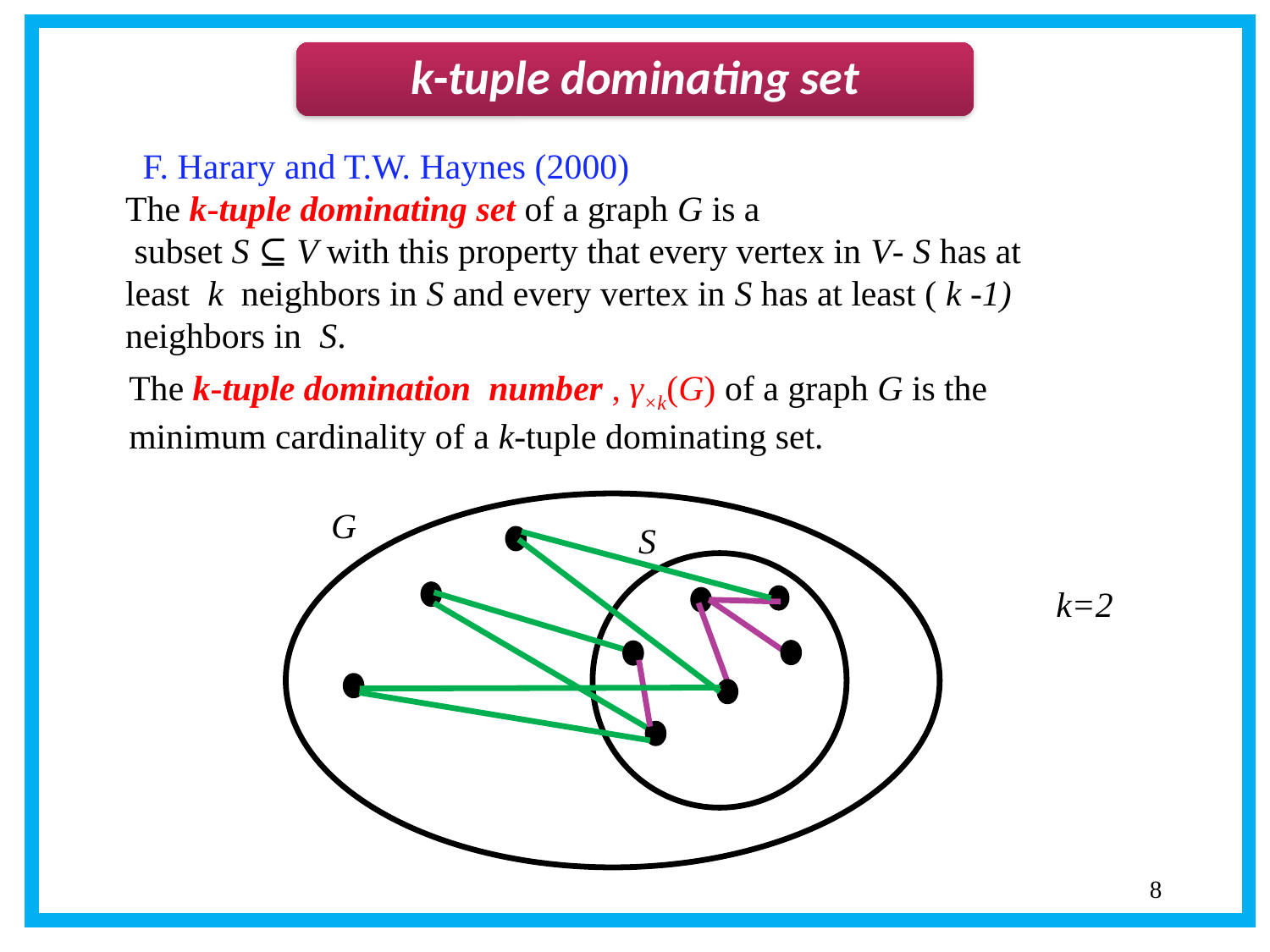

k-tuple dominating set
F. Harary and T.W. Haynes (2000)

The k-tuple dominating set of a graph G is a
 subset S ⊆ V with this property that every vertex in V- S has at
least  k  neighbors in S and every vertex in S has at least ( k -1) neighbors in  S.
The k-tuple domination  number , γ×k(G) of a graph G is the minimum cardinality of a k-tuple dominating set.

G
S

k=2

8